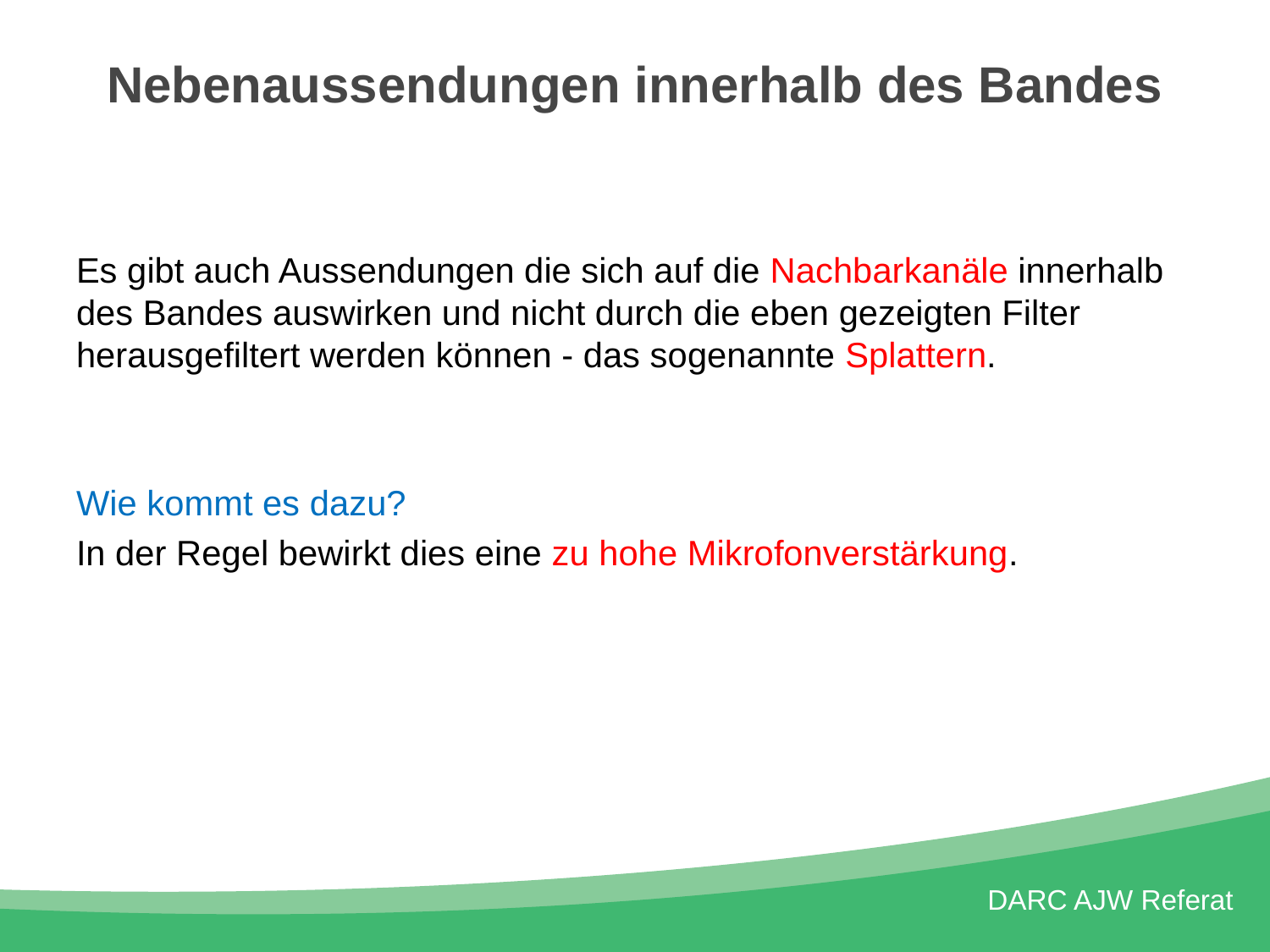

# Nebenaussendungen innerhalb des Bandes

Es gibt auch Aussendungen die sich auf die Nachbarkanäle innerhalb des Bandes auswirken und nicht durch die eben gezeigten Filter herausgefiltert werden können - das sogenannte Splattern.

Wie kommt es dazu?
In der Regel bewirkt dies eine zu hohe Mikrofonverstärkung.